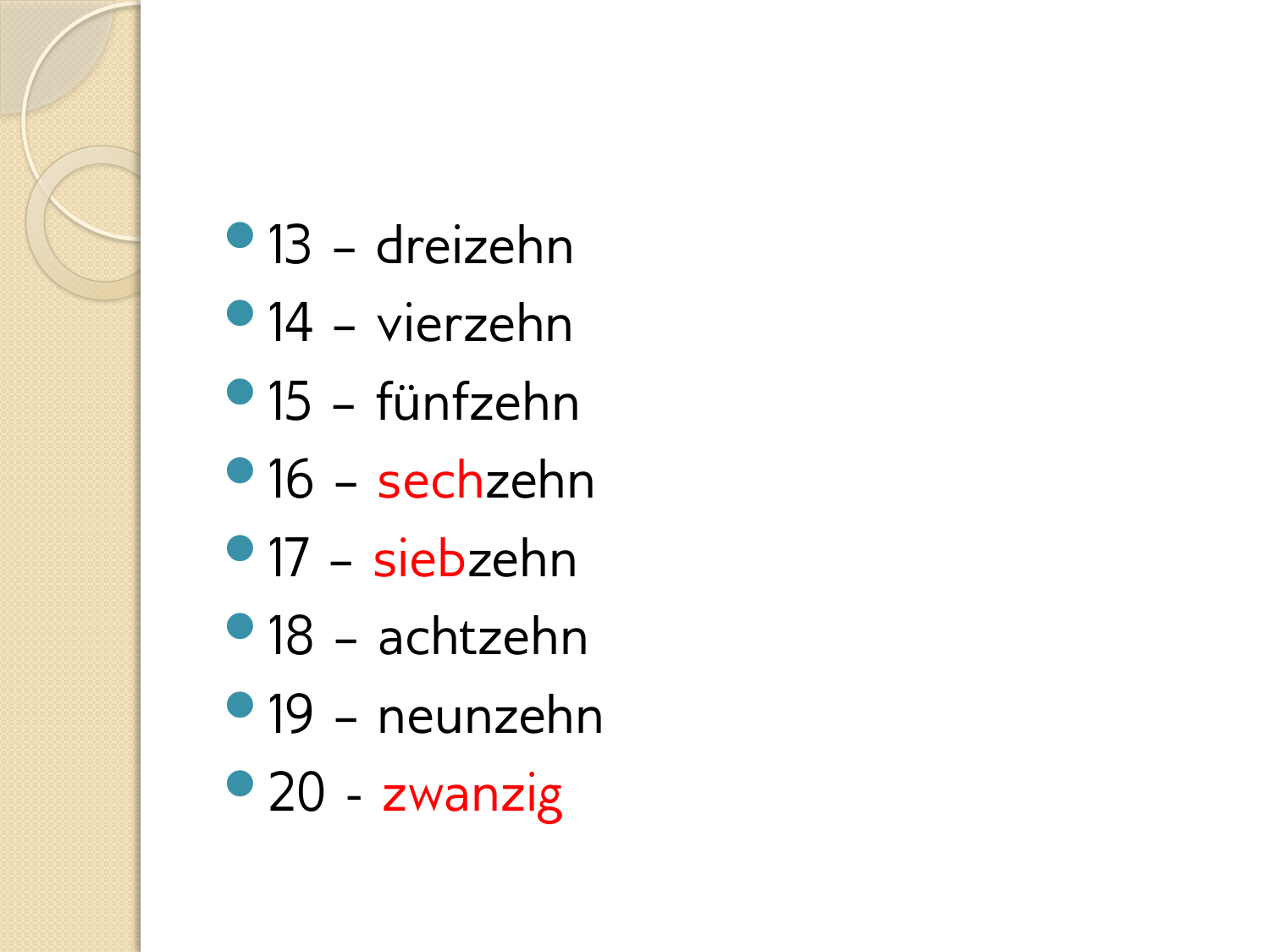

#
13 – dreizehn
14 – vierzehn
15 – fünfzehn
16 – sechzehn
17 – siebzehn
18 – achtzehn
19 – neunzehn
20 - zwanzig